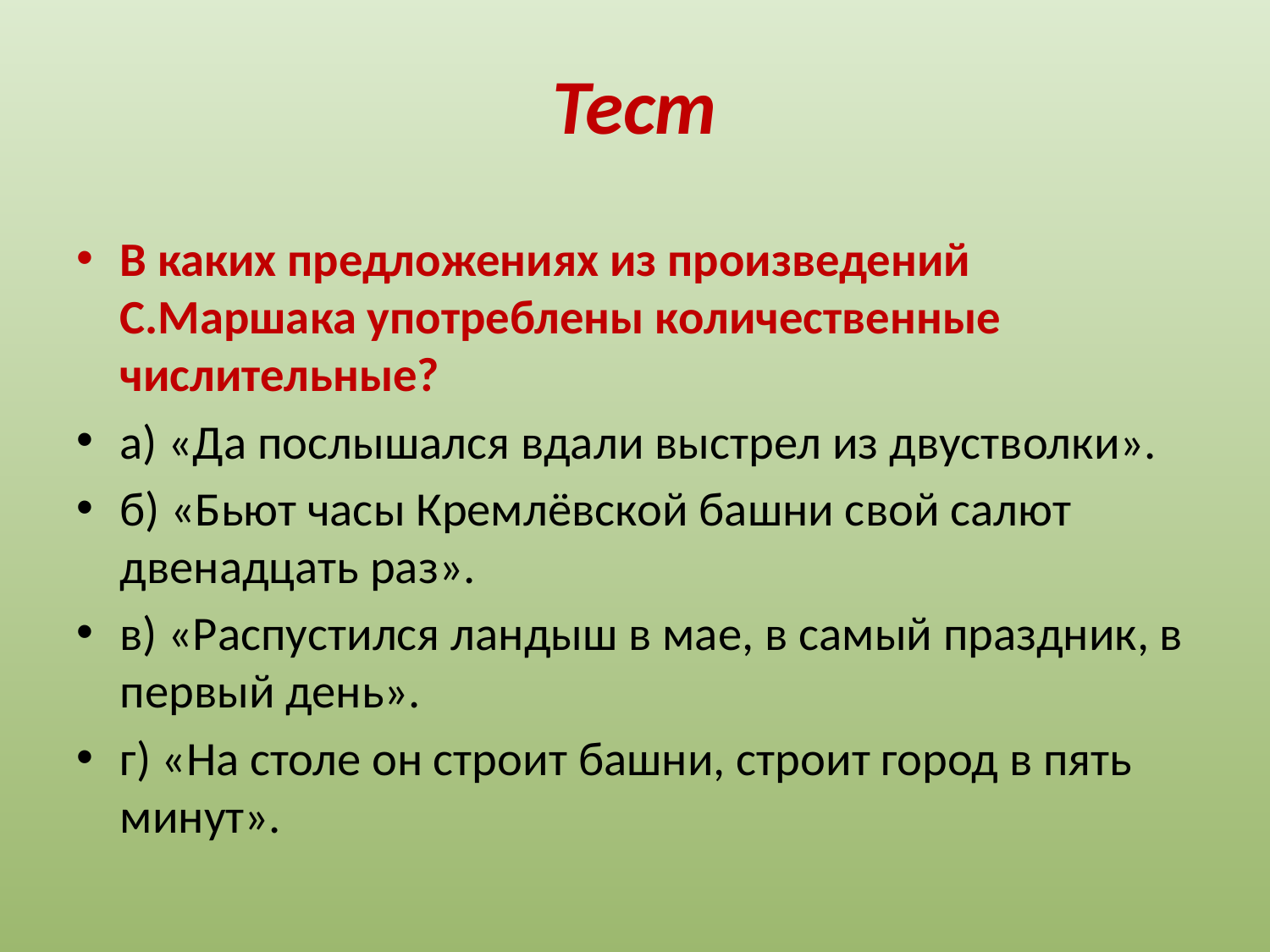

# Тест
В каких предложениях из произведений С.Маршака употреблены количественные числительные?
а) «Да послышался вдали выстрел из двустволки».
б) «Бьют часы Кремлёвской башни свой салют двенадцать раз».
в) «Распустился ландыш в мае, в самый праздник, в первый день».
г) «На столе он строит башни, строит город в пять минут».